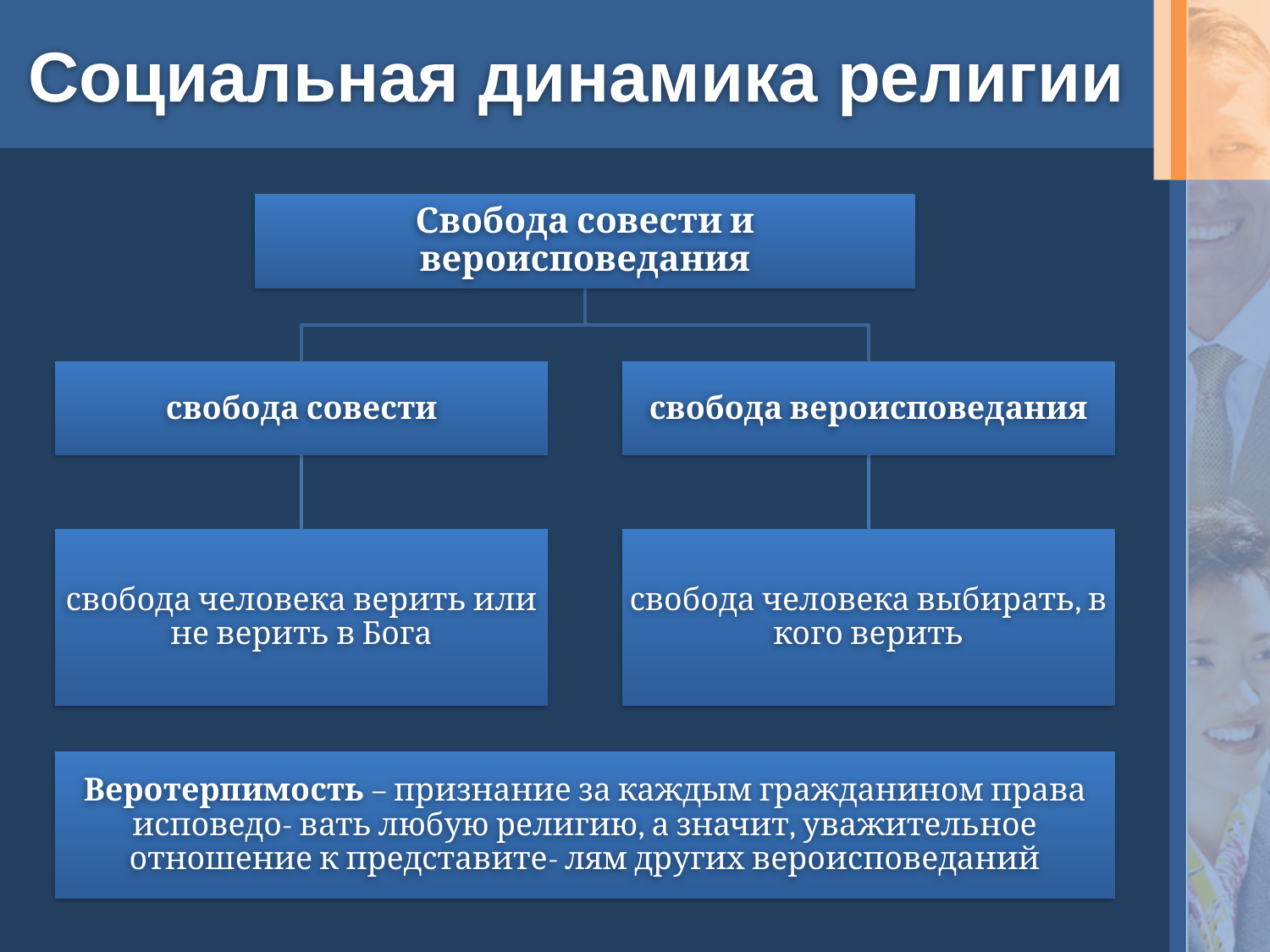

# Социальная динамика религии

Свобода совести и вероисповедания

свобода совести

свобода вероисповедания

свобода человека верить или не верить в Бога

свобода человека выбирать, в кого верить

Веротерпимость – признание за каждым гражданином права исповедо- вать любую религию, а значит, уважительное отношение к представите- лям других вероисповеданий